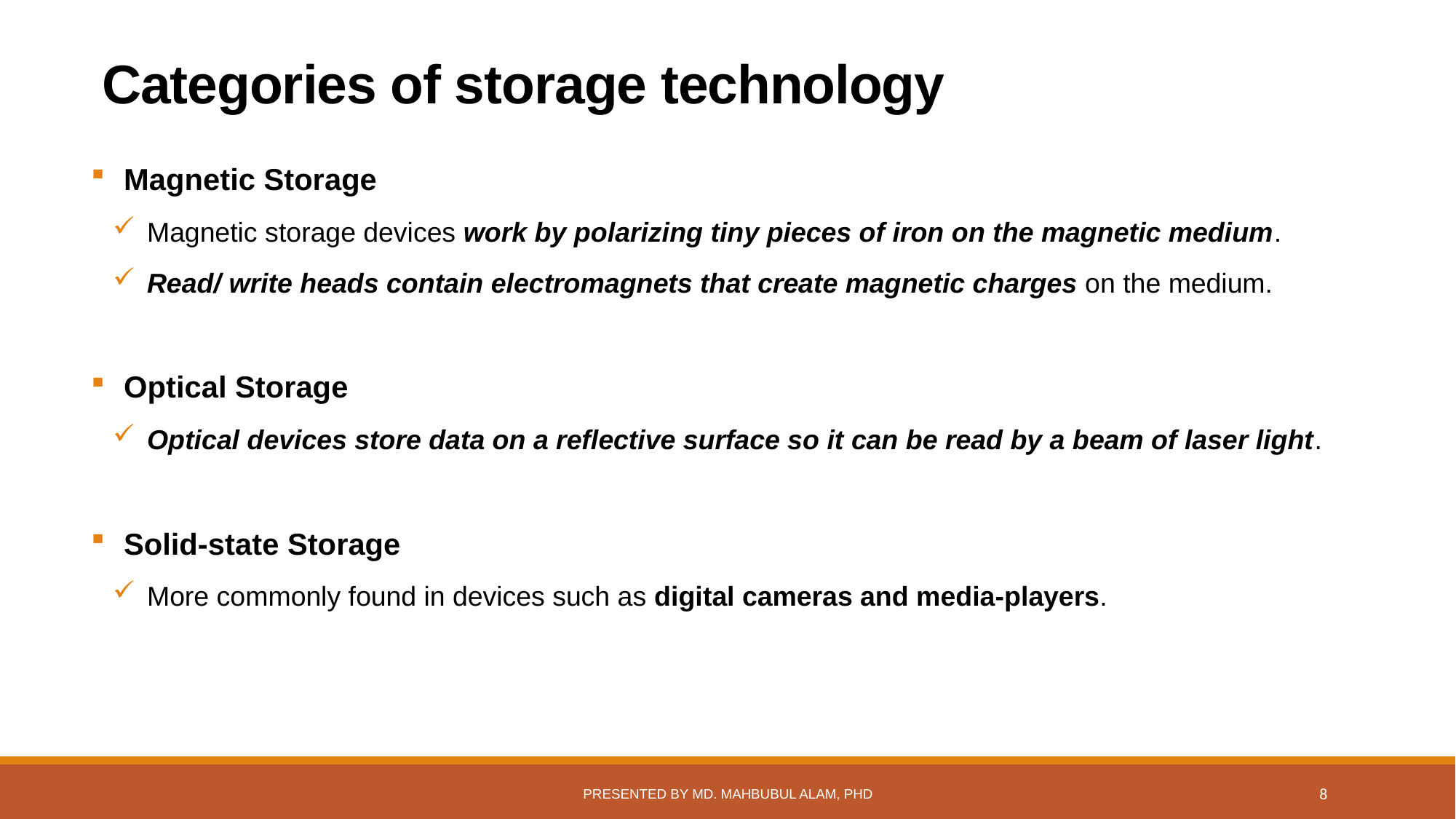

# Categories of storage technology
Magnetic Storage
Magnetic storage devices work by polarizing tiny pieces of iron on the magnetic medium.
Read/ write heads contain electromagnets that create magnetic charges on the medium.

Optical Storage
Optical devices store data on a reflective surface so it can be read by a beam of laser light.

Solid-state Storage
More commonly found in devices such as digital cameras and media-players.
Presented by Md. Mahbubul Alam, PhD
8